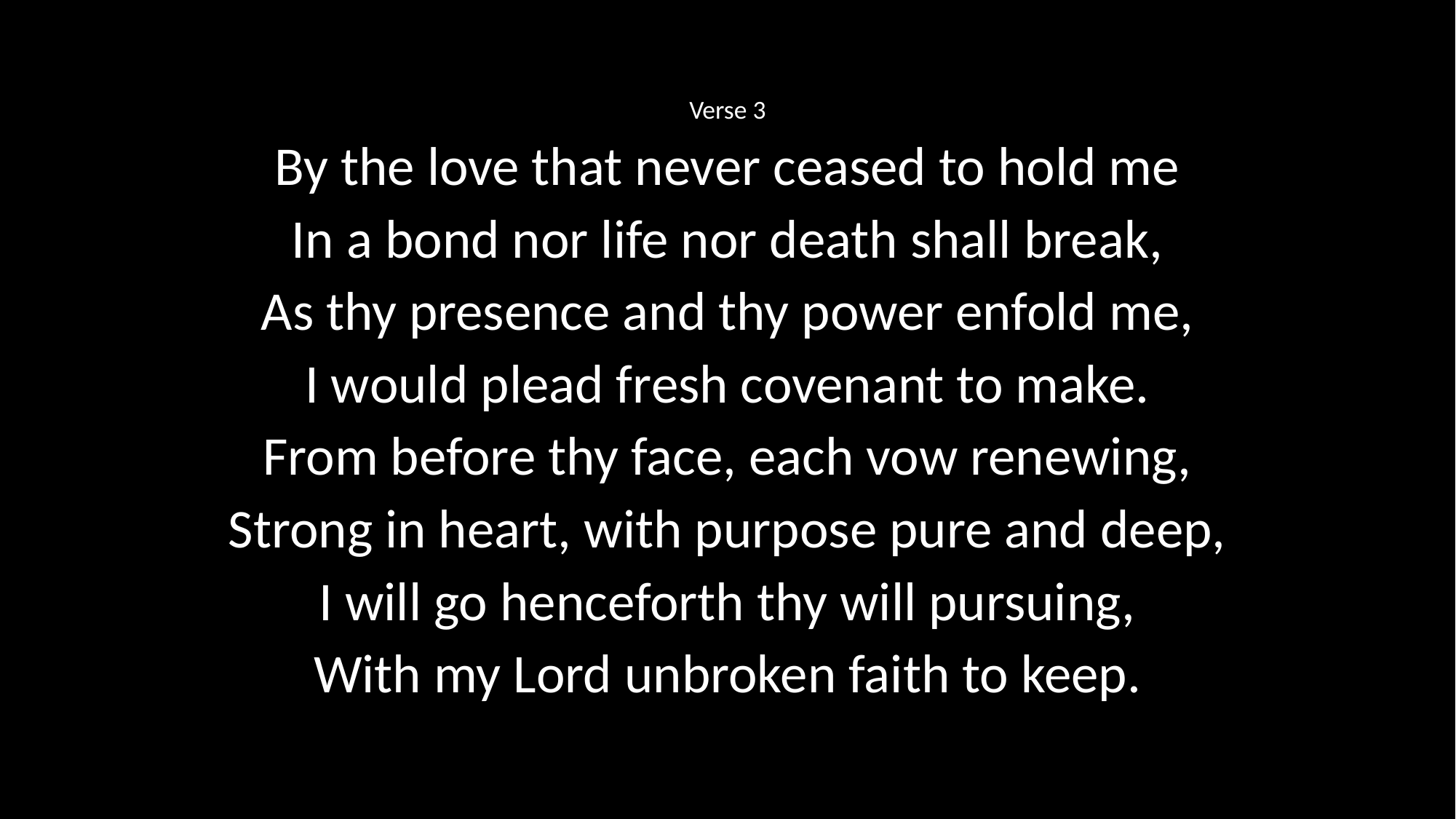

Verse 3
By the love that never ceased to hold me
In a bond nor life nor death shall break,
As thy presence and thy power enfold me,
I would plead fresh covenant to make.
From before thy face, each vow renewing,
Strong in heart, with purpose pure and deep,
I will go henceforth thy will pursuing,
With my Lord unbroken faith to keep.